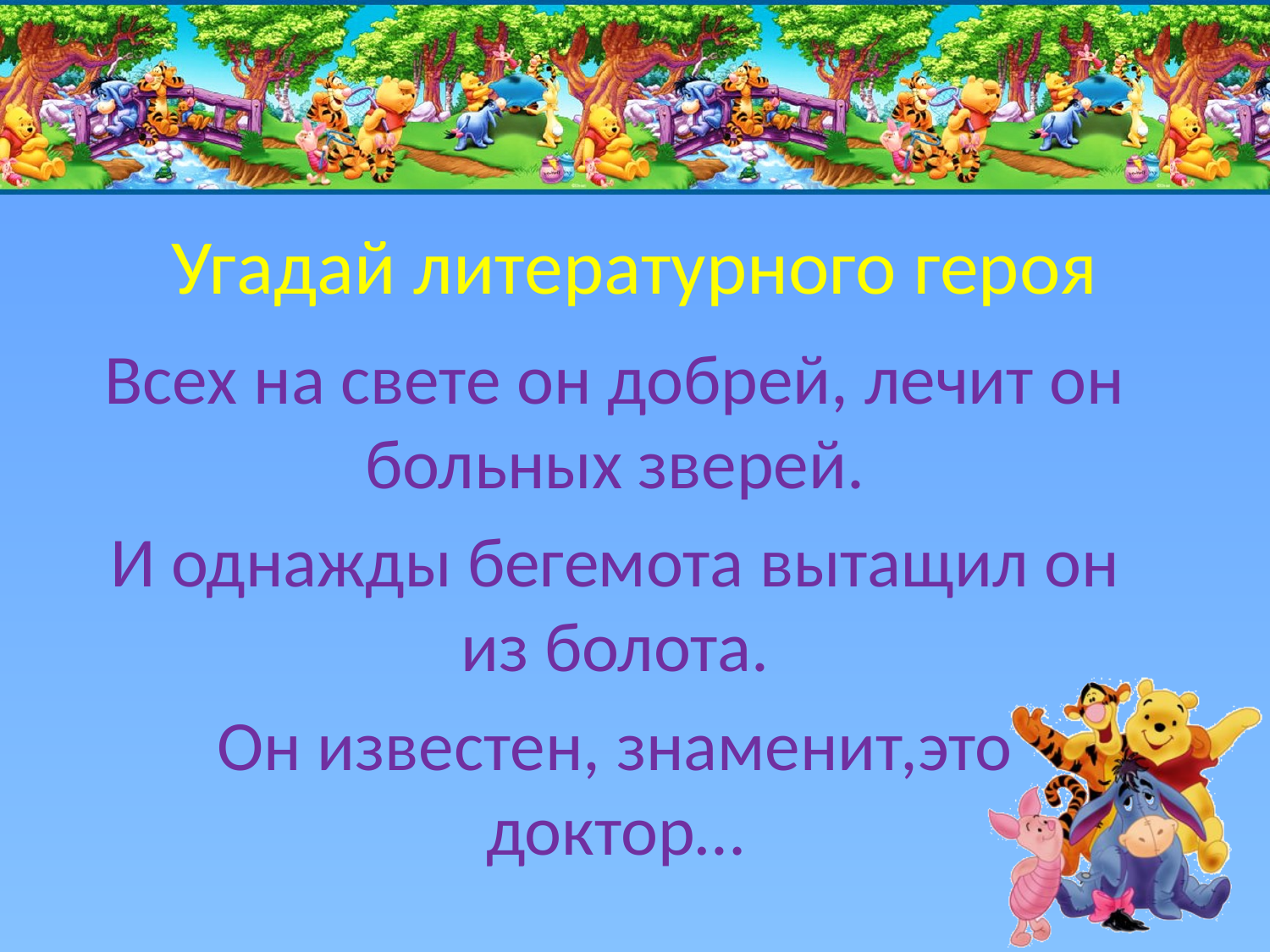

# Угадай литературного героя
Всех на свете он добрей, лечит он больных зверей.
И однажды бегемота вытащил он из болота.
Он известен, знаменит,это доктор…